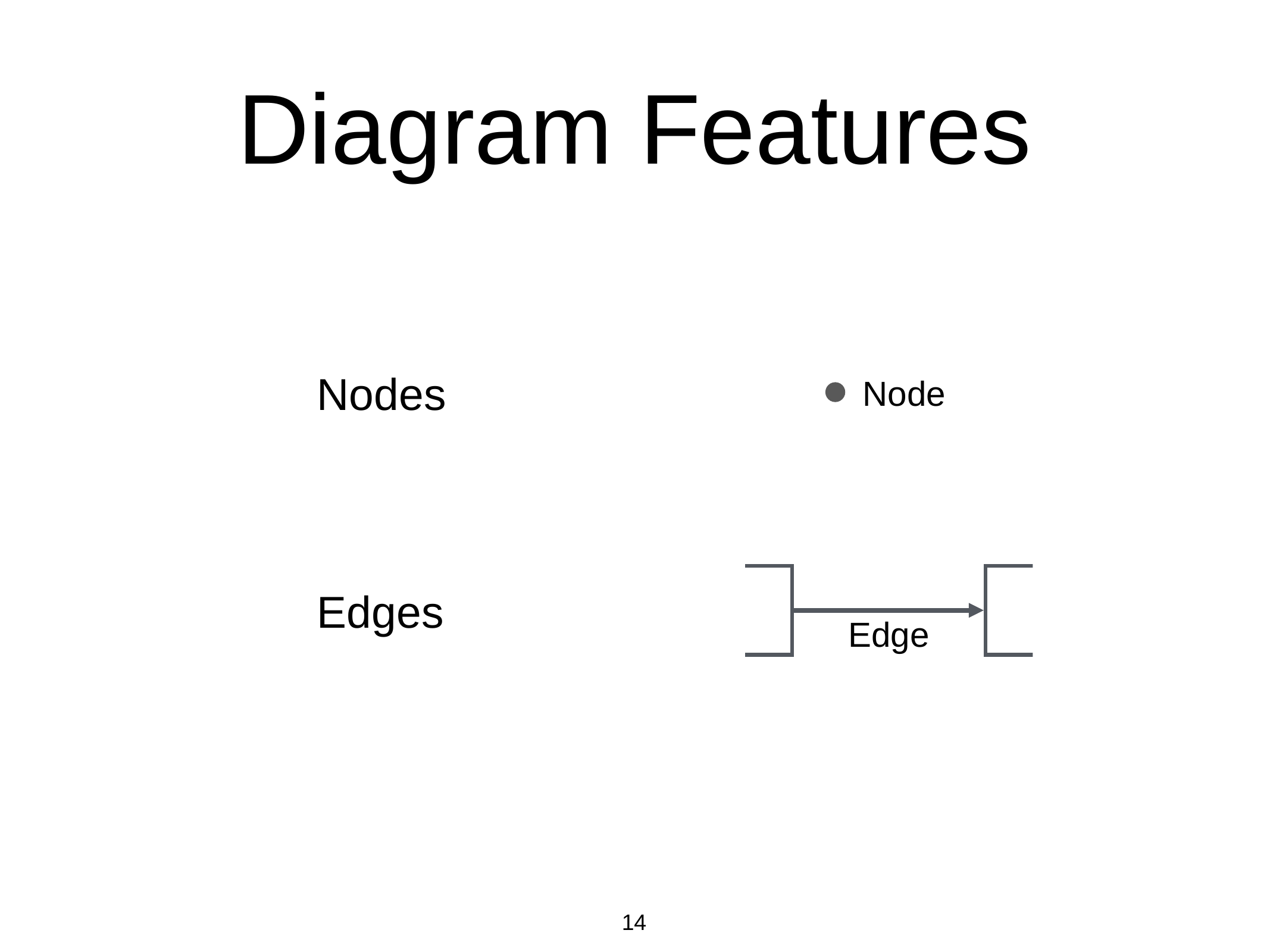

# Diagram Features
Nodes
Node

Edge

Edges
14